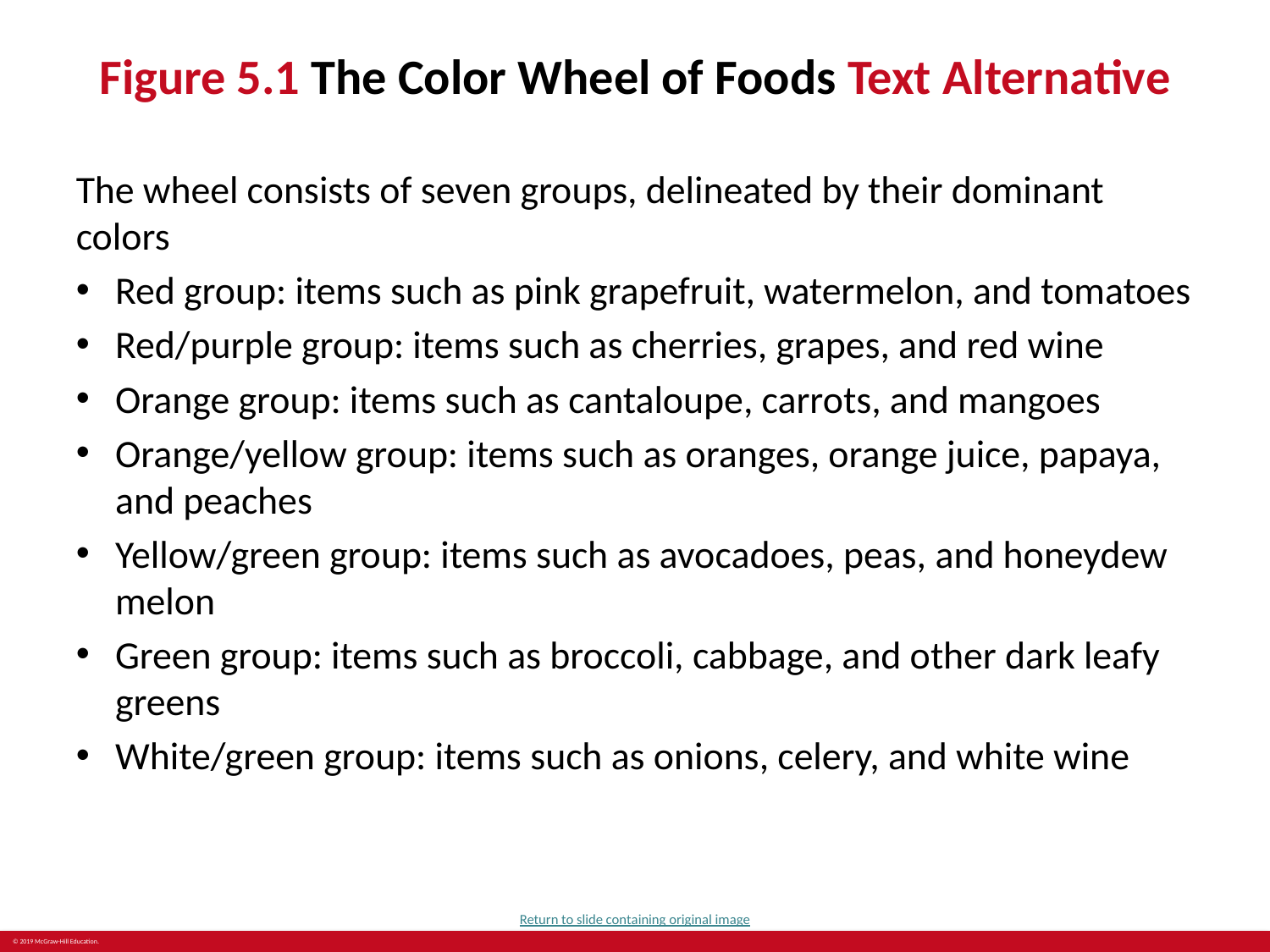

# Figure 5.1 The Color Wheel of Foods Text Alternative
The wheel consists of seven groups, delineated by their dominant colors
Red group: items such as pink grapefruit, watermelon, and tomatoes
Red/purple group: items such as cherries, grapes, and red wine
Orange group: items such as cantaloupe, carrots, and mangoes
Orange/yellow group: items such as oranges, orange juice, papaya, and peaches
Yellow/green group: items such as avocadoes, peas, and honeydew melon
Green group: items such as broccoli, cabbage, and other dark leafy greens
White/green group: items such as onions, celery, and white wine
Return to slide containing original image